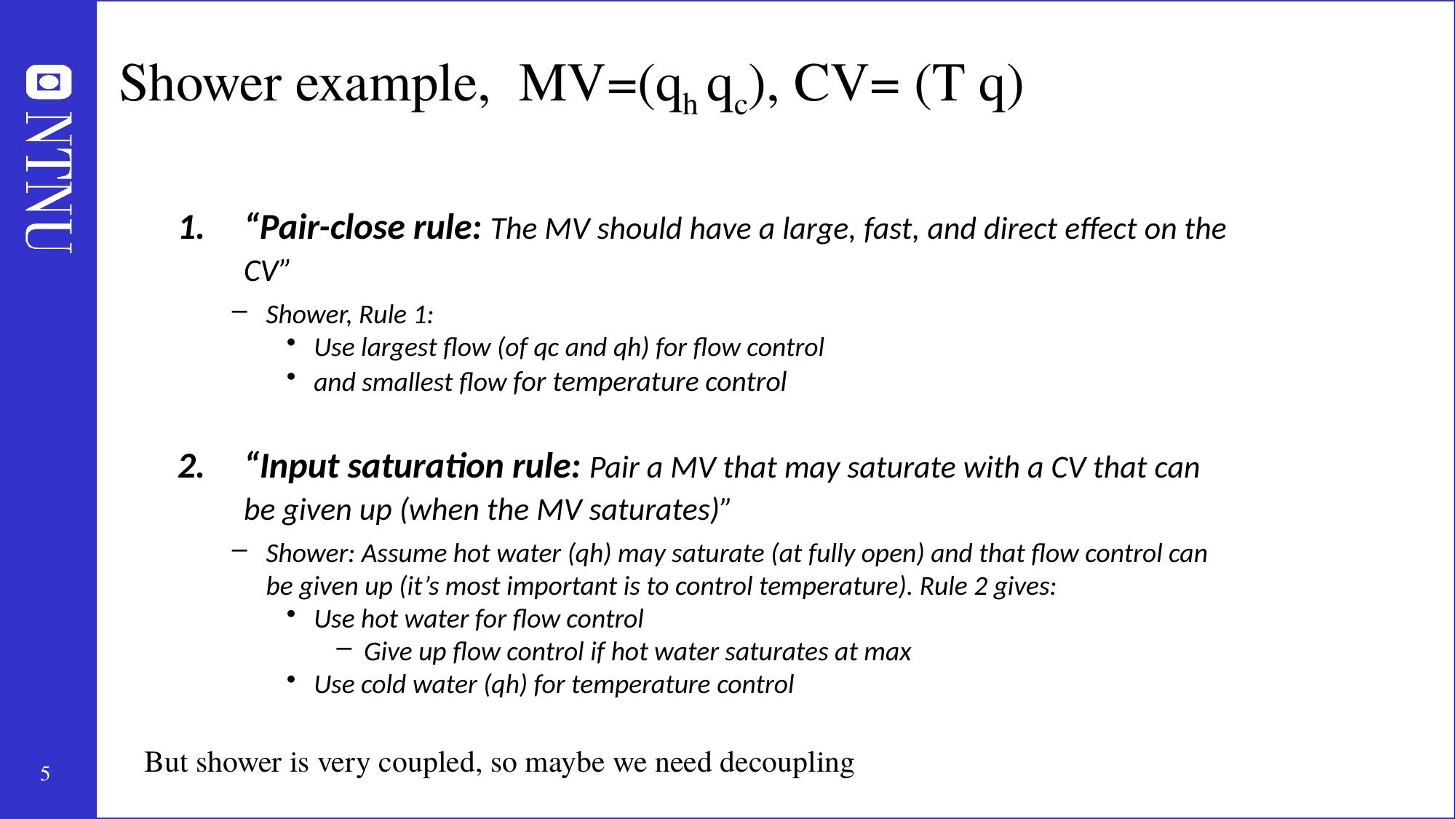

# Shower example,  MV=(qh qc), CV= (T q)
“Pair-close rule: The MV should have a large, fast, and direct effect on the CV”
Shower, Rule 1:
Use largest flow (of qc and qh) for flow control
and smallest flow for temperature control

“Input saturation rule: Pair a MV that may saturate with a CV that can be given up (when the MV saturates)”
Shower: Assume hot water (qh) may saturate (at fully open) and that flow control can be given up (it’s most important is to control temperature). Rule 2 gives:
Use hot water for flow control
Give up flow control if hot water saturates at max
Use cold water (qh) for temperature control

But shower is very coupled, so maybe we need decoupling